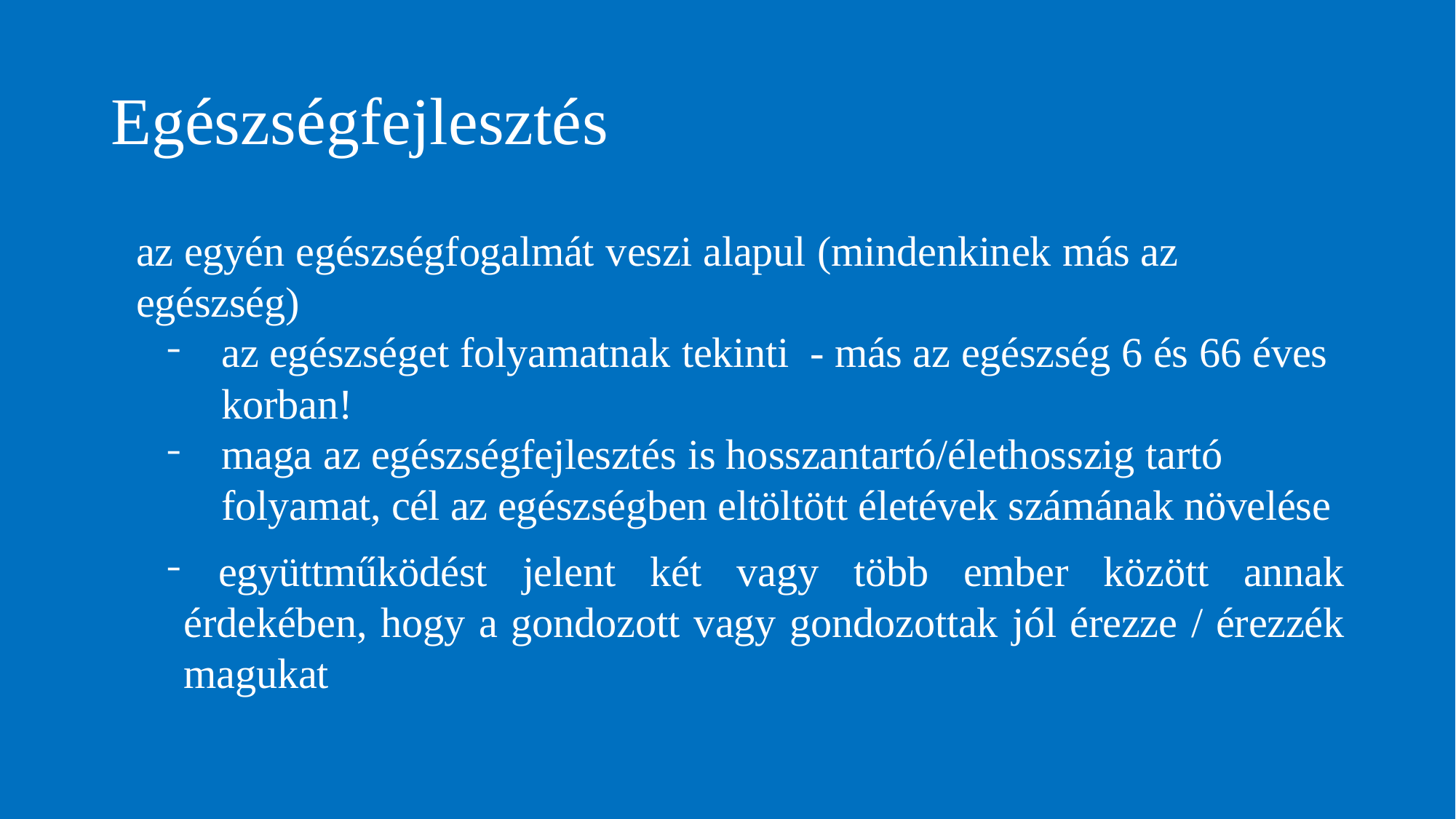

# Egészségfejlesztés
az egyén egészségfogalmát veszi alapul (mindenkinek más az egészség)
az egészséget folyamatnak tekinti  - más az egészség 6 és 66 éves korban!
maga az egészségfejlesztés is hosszantartó/élethosszig tartó folyamat, cél az egészségben eltöltött életévek számának növelése
 együttműködést jelent két vagy több ember között annak érdekében, hogy a gondozott vagy gondozottak jól érezze / érezzék magukat